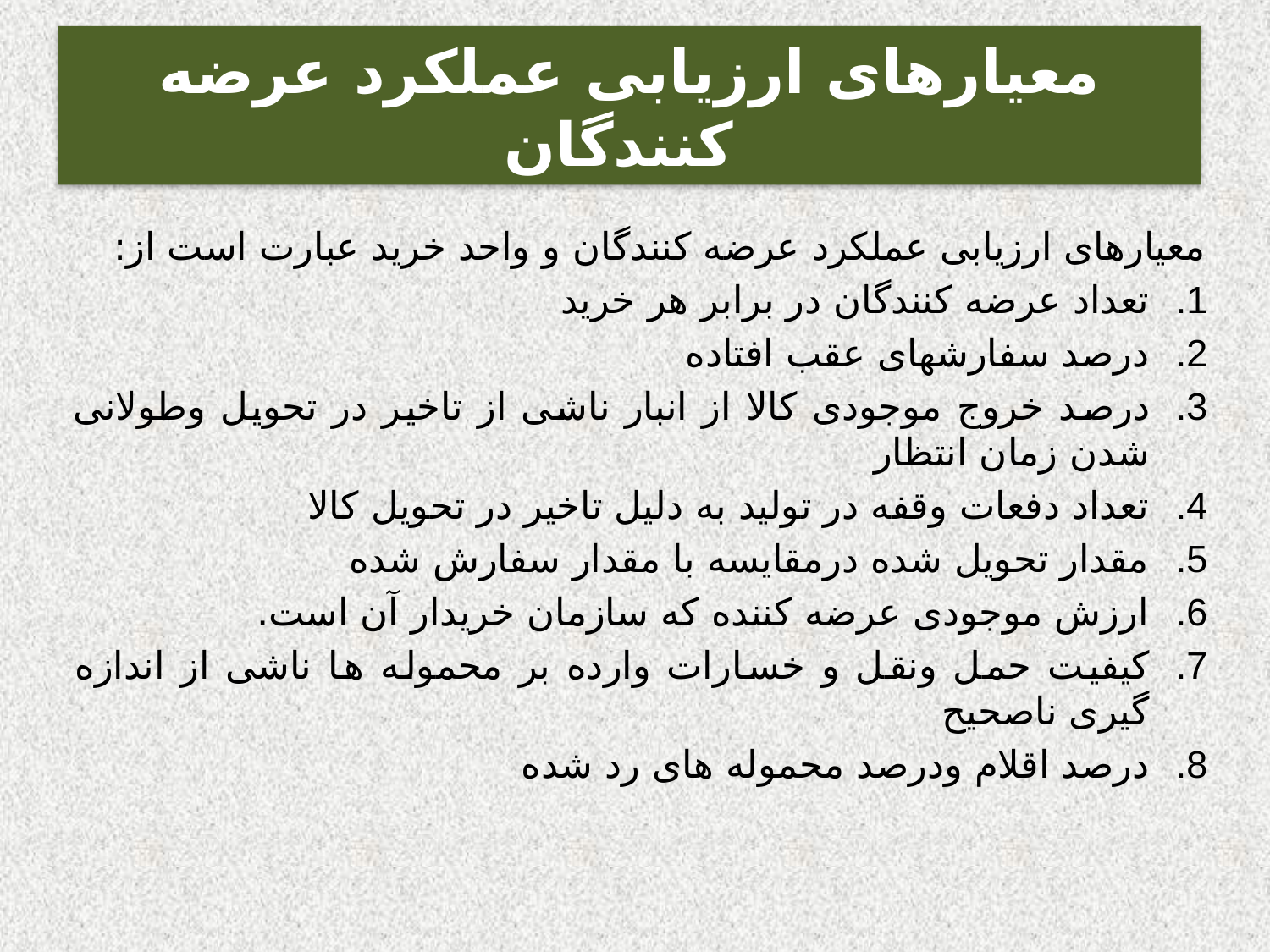

# معیارهای ارزیابی عملکرد عرضه کنندگان
معیارهای ارزیابی عملکرد عرضه کنندگان و واحد خرید عبارت است از:
تعداد عرضه کنندگان در برابر هر خرید
درصد سفارشهای عقب افتاده
درصد خروج موجودی کالا از انبار ناشی از تاخیر در تحویل وطولانی شدن زمان انتظار
تعداد دفعات وقفه در تولید به دلیل تاخیر در تحویل کالا
مقدار تحویل شده درمقایسه با مقدار سفارش شده
ارزش موجودی عرضه کننده که سازمان خریدار آن است.
کیفیت حمل ونقل و خسارات وارده بر محموله ها ناشی از اندازه گیری ناصحیح
درصد اقلام ودرصد محموله های رد شده